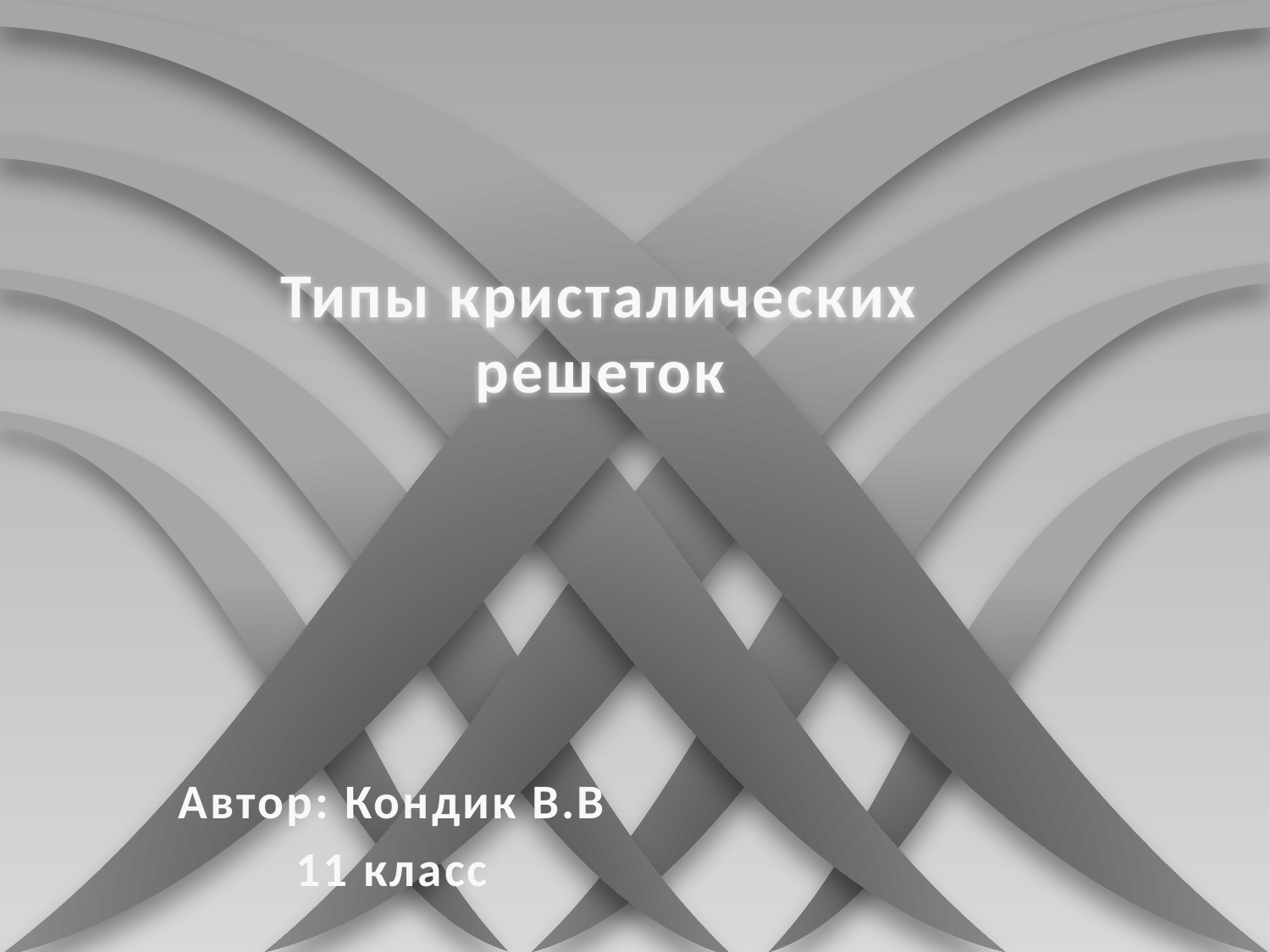

# Типы кристалических решеток
Автор: Кондик В.В
11 класс